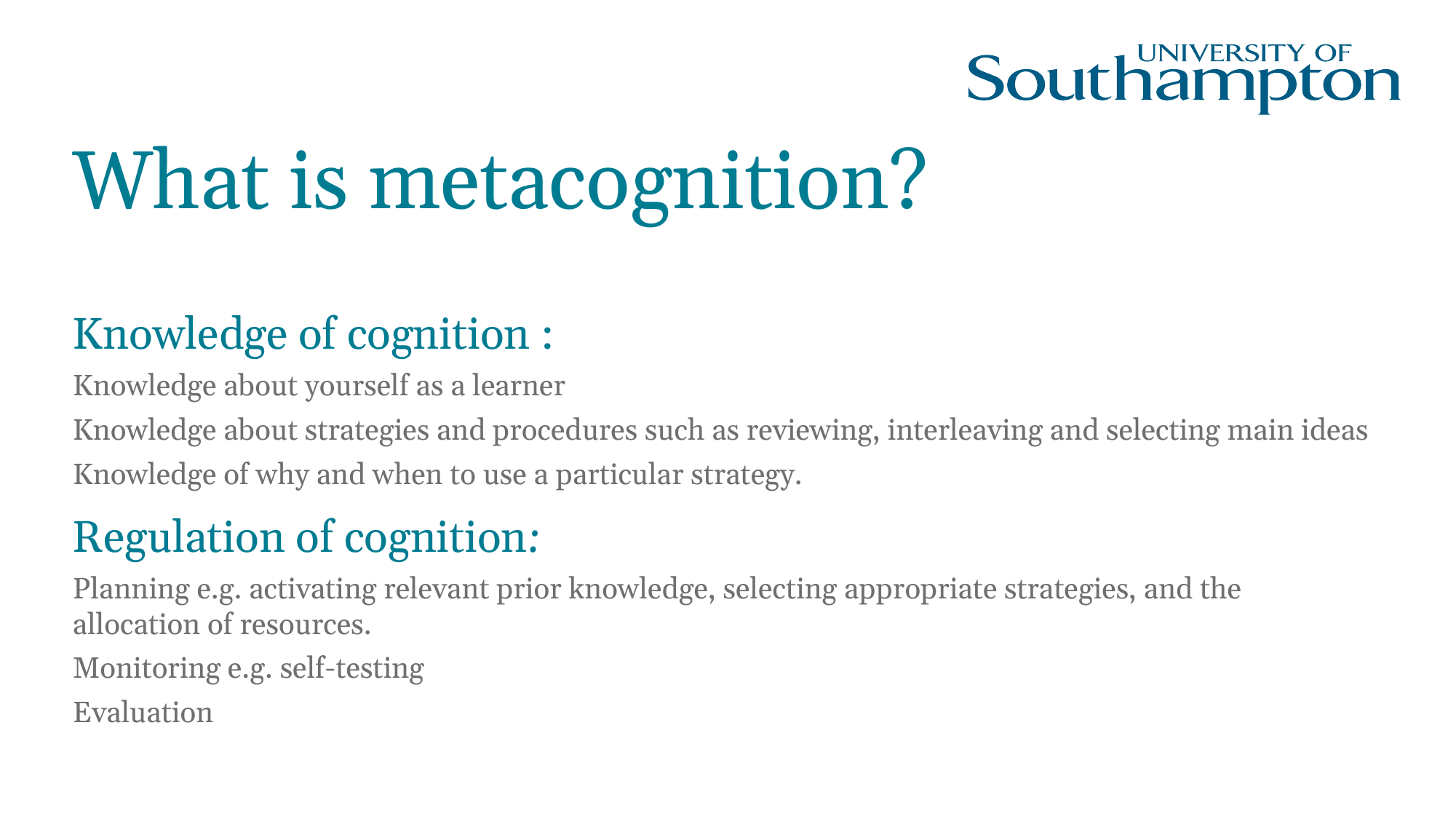

# What is metacognition?
Knowledge of cognition :
Knowledge about yourself as a learner
Knowledge about strategies and procedures such as reviewing, interleaving and selecting main ideas
Knowledge of why and when to use a particular strategy.
Regulation of cognition:
Planning e.g. activating relevant prior knowledge, selecting appropriate strategies, and the allocation of resources.
Monitoring e.g. self-testing
Evaluation